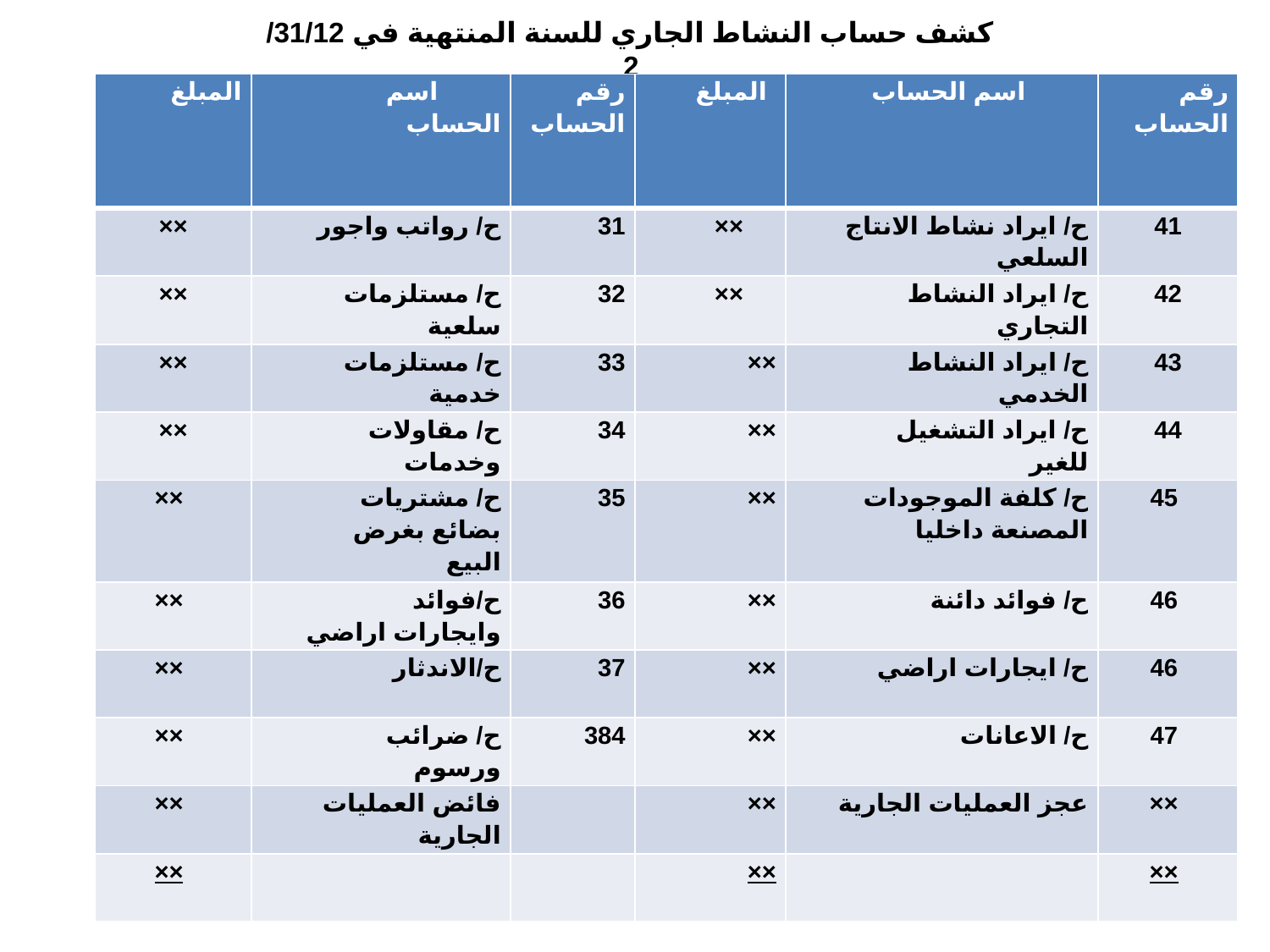

كشف حساب النشاط الجاري للسنة المنتهية في 31/12/    2
| المبلغ | اسم الحساب | رقم الحساب | المبلغ | اسم الحساب | رقم الحساب |
| --- | --- | --- | --- | --- | --- |
| ×× | ح/ رواتب واجور | 31 | ×× | ح/ ايراد نشاط الانتاج السلعي | 41 |
| ×× | ح/ مستلزمات سلعية | 32 | ×× | ح/ ايراد النشاط التجاري | 42 |
| ×× | ح/ مستلزمات خدمية | 33 | ×× | ح/ ايراد النشاط الخدمي | 43 |
| ×× | ح/ مقاولات وخدمات | 34 | ×× | ح/ ايراد التشغيل للغير | 44 |
| ×× | ح/ مشتريات بضائع بغرض البيع | 35 | ×× | ح/ كلفة الموجودات المصنعة داخليا | 45 |
| ×× | ح/فوائد وايجارات اراضي | 36 | ×× | ح/ فوائد دائنة | 46 |
| ×× | ح/الاندثار | 37 | ×× | ح/ ايجارات اراضي | 46 |
| ×× | ح/ ضرائب ورسوم | 384 | ×× | ح/ الاعانات | 47 |
| ×× | فائض العمليات الجارية |  | ×× | عجز العمليات الجارية | ×× |
| ×× |  |  | ×× |  | ×× |